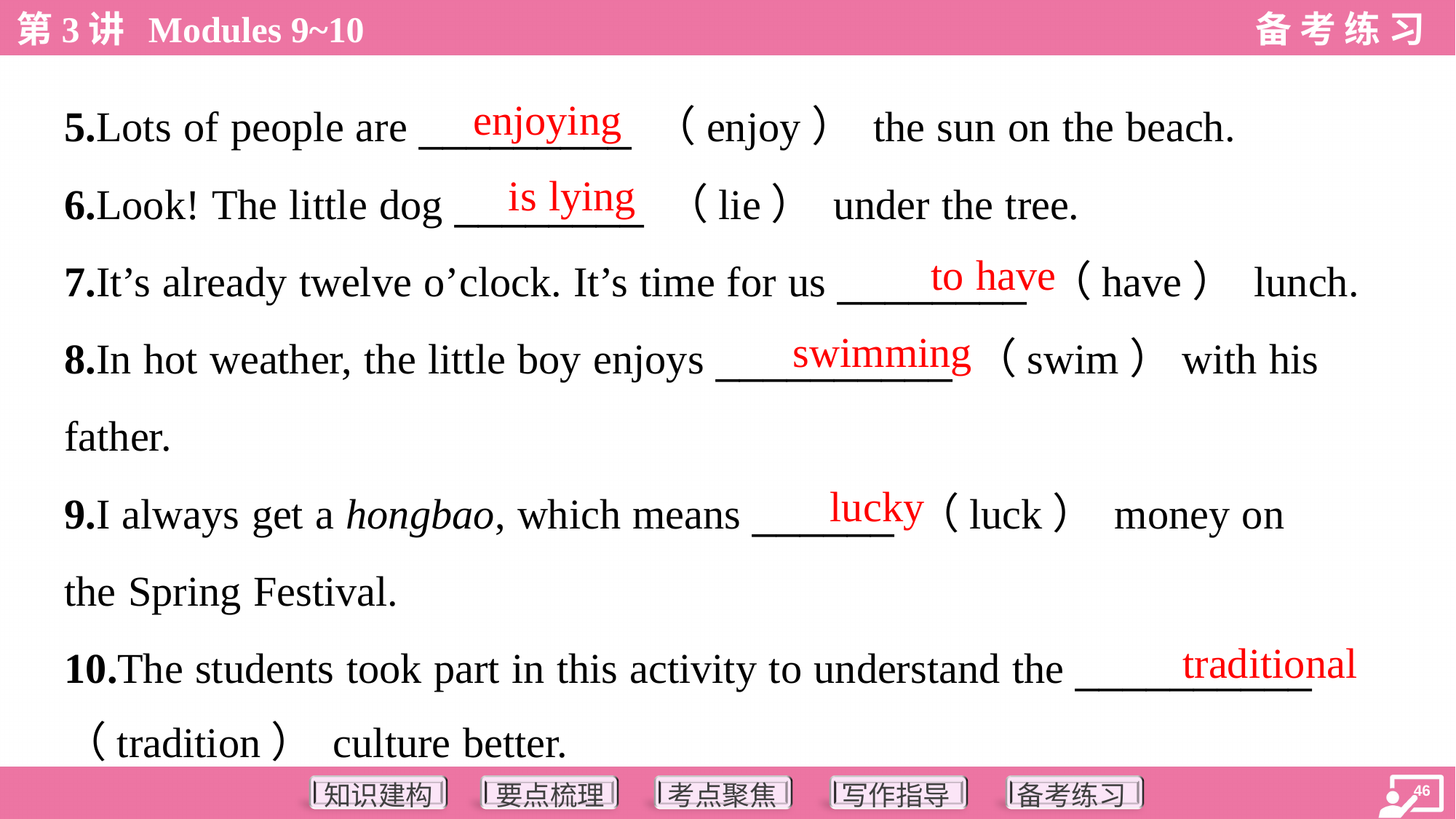

enjoying
5.Lots of people are _________ （enjoy） the sun on the beach.
6.Look! The little dog ________ （lie） under the tree.
7.It’s already twelve o’clock. It’s time for us ________ （have） lunch.
8.In hot weather, the little boy enjoys __________ （swim）with his
father.
9.I always get a hongbao, which means ______ （luck） money on
the Spring Festival.
10.The students took part in this activity to understand the __________
（tradition） culture better.
is lying
to have
swimming
lucky
traditional